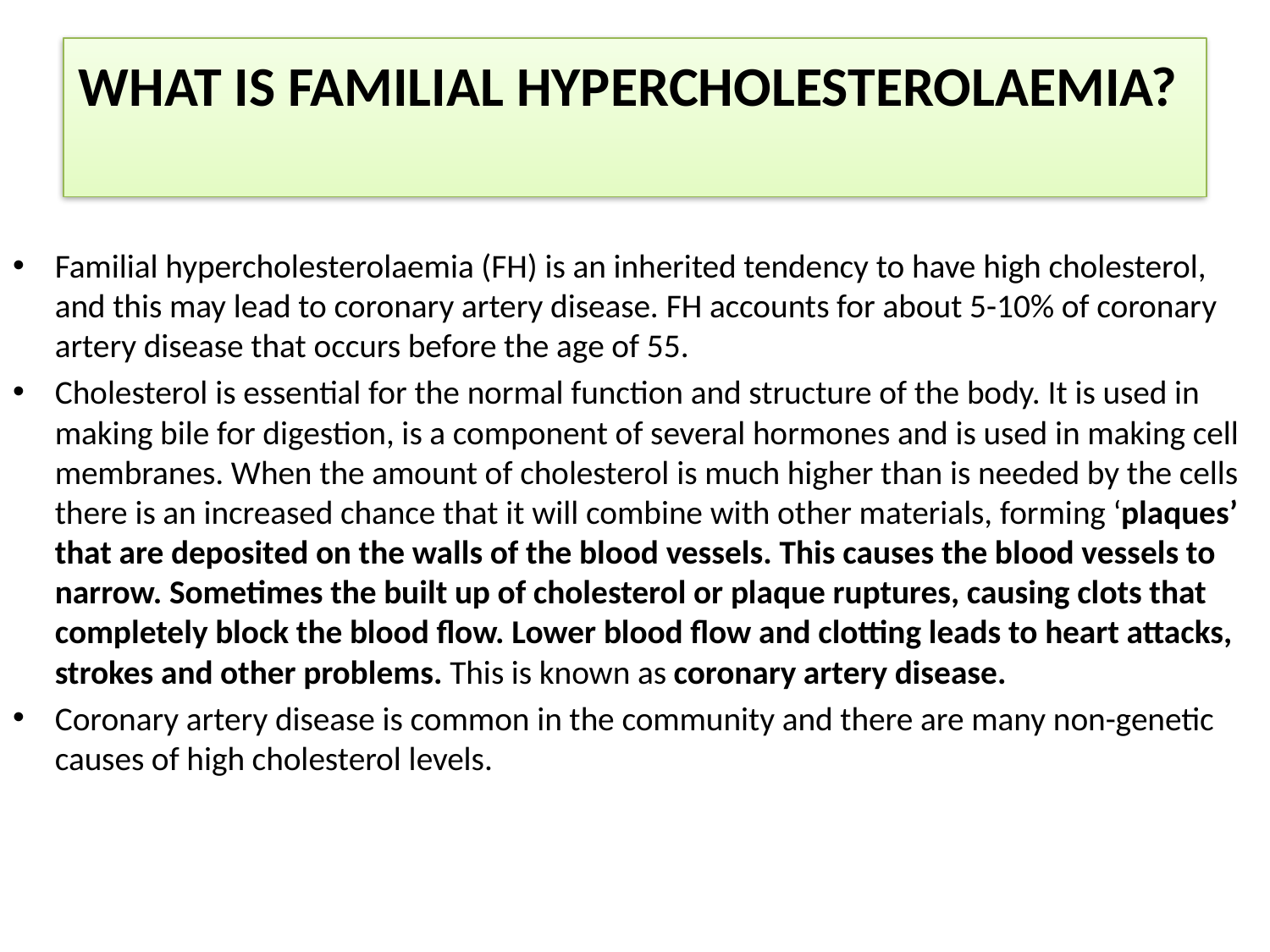

# WHAT IS FAMILIAL HYPERCHOLESTEROLAEMIA?

Familial hypercholesterolaemia (FH) is an inherited tendency to have high cholesterol, and this may lead to coronary artery disease. FH accounts for about 5-10% of coronary artery disease that occurs before the age of 55.
Cholesterol is essential for the normal function and structure of the body. It is used in making bile for digestion, is a component of several hormones and is used in making cell membranes. When the amount of cholesterol is much higher than is needed by the cells there is an increased chance that it will combine with other materials, forming ‘plaques’ that are deposited on the walls of the blood vessels. This causes the blood vessels to narrow. Sometimes the built up of cholesterol or plaque ruptures, causing clots that completely block the blood flow. Lower blood flow and clotting leads to heart attacks, strokes and other problems. This is known as coronary artery disease.
Coronary artery disease is common in the community and there are many non-genetic causes of high cholesterol levels.